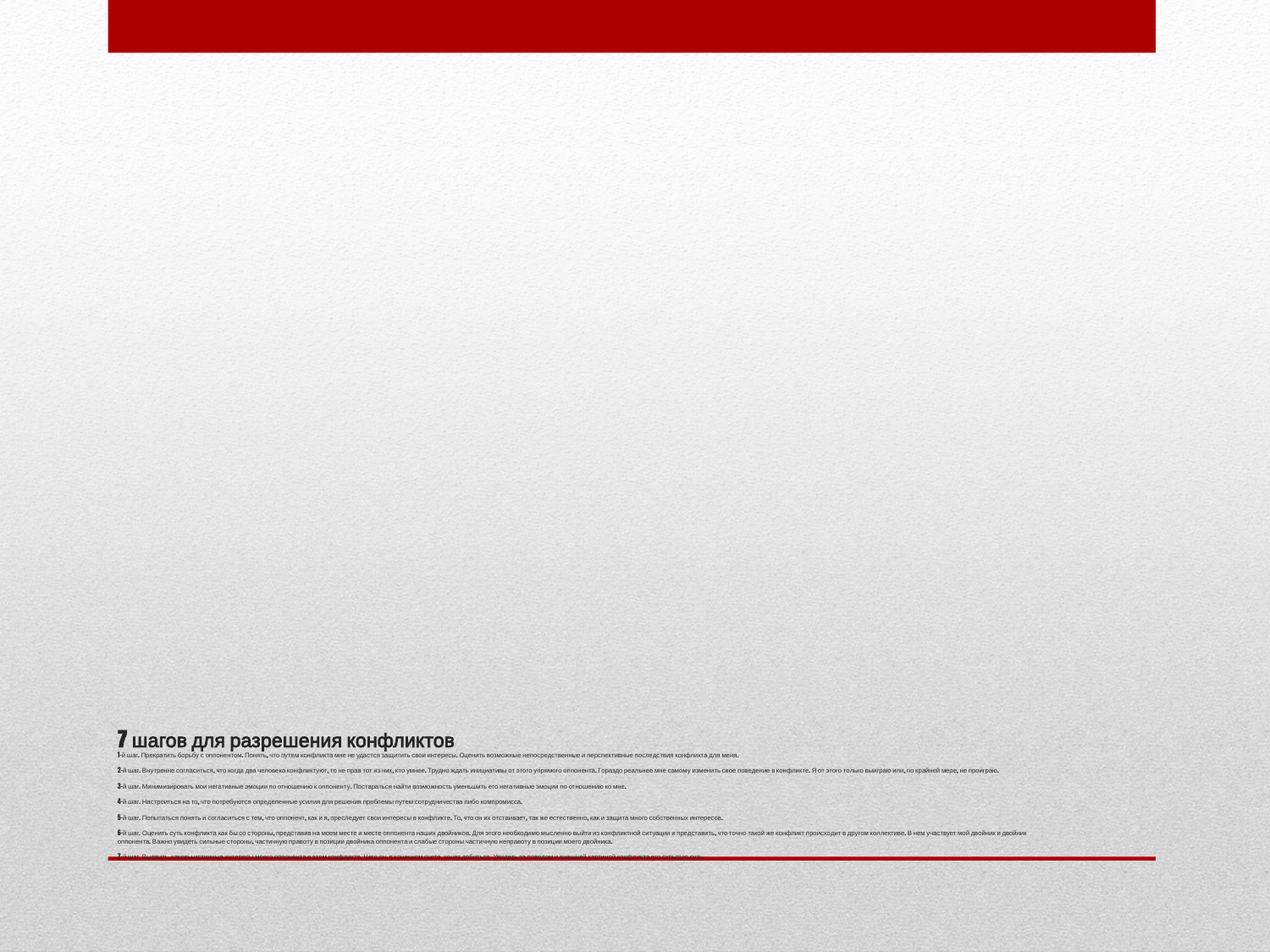

# 7 шагов для разрешения конфликтов 1-й шаг. Прекратить борьбу с оппонентом. Понять, что путем конфликта мне не удастся защитить свои интересы. Оценить возможные непосредственные и перспективные последствия конфликта для меня. 2-й шаг. Внутренне согласиться, что когда два человека конфликтуют, то не прав тот из них, кто умнее. Трудно ждать инициативы от этого упрямого оппонента. Гораздо реальнее мне самому изменить свое поведение в конфликте. Я от этого только выиграю или, по крайней мере, не проиграю. 3-й шаг. Минимизировать мои негативные эмоции по отношению к оппоненту. Постараться найти возможность уменьшить его негативные эмоции по отношению ко мне. 4-й шаг. Настроиться на то, что потребуются определенные усилия для решения проблемы путем сотрудничества либо компромисса. 5-й шаг. Попытаться понять и согласиться с тем, что оппонент, как и я, преследует свои интересы в конфликте. То, что он их отстаивает, так же естественно, как и защита много собственных интересов. 6-й шаг. Оценить суть конфликта как бы со стороны, представив на моем месте и месте оппонента наших двойников. Для этого необходимо мысленно выйти из конфликтной ситуации и представить, что точно такой же конфликт происходит в другом коллективе. В нем участвует мой двойник и двойник оппонента. Важно увидеть сильные стороны, частичную правоту в позиции двойника оппонента и слабые стороны частичную неправоту в позиции моего двойника. 7-й шаг. Выявить, каковы истинные интересы моего оппонента в этом конфликте. Чего он, в конечном счете, хочет добиться. Увидеть за поводом и внешней картиной конфликта его скрытую суть.